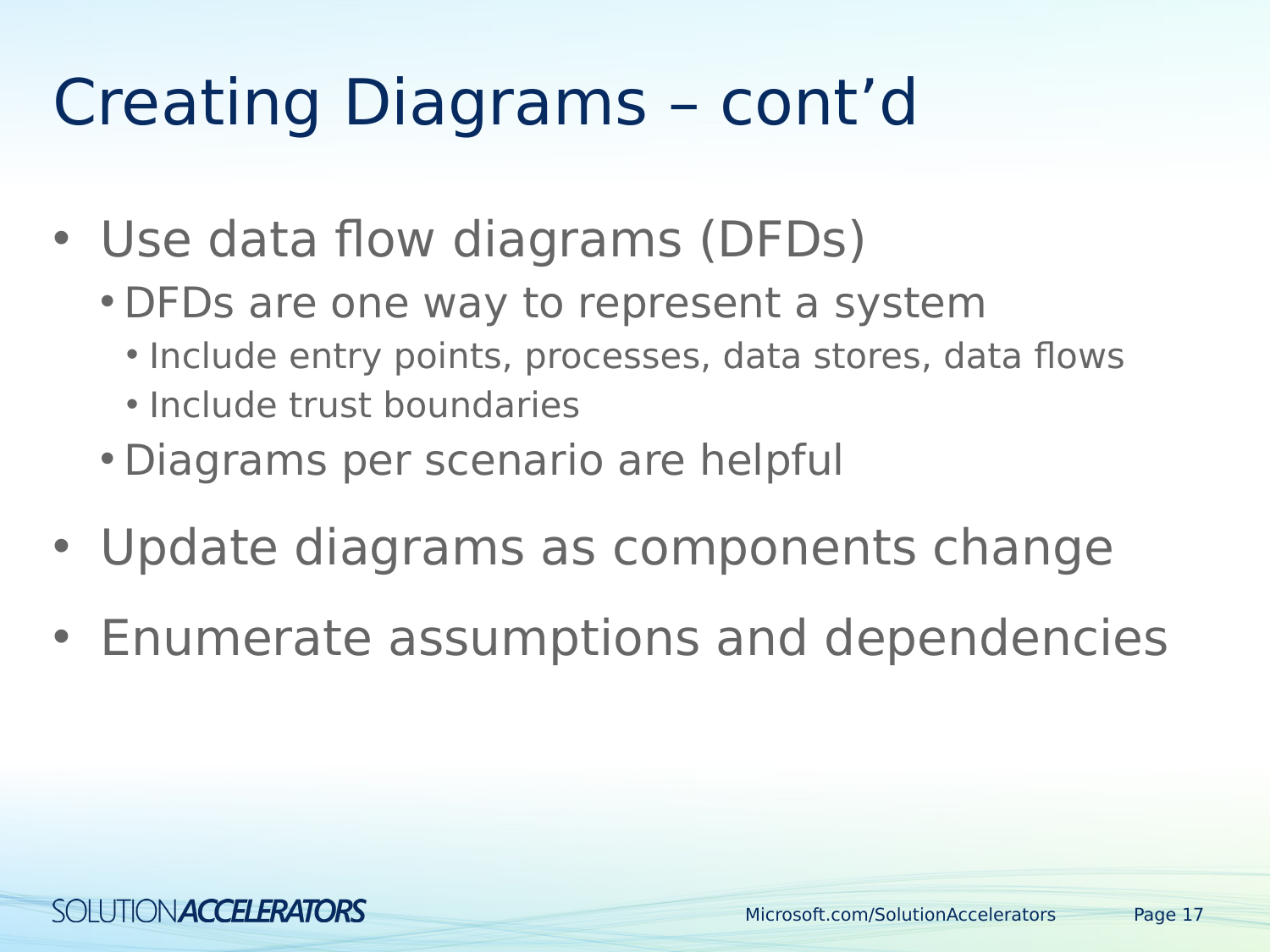

# Creating Diagrams – cont’d
Use data flow diagrams (DFDs)
DFDs are one way to represent a system
Include entry points, processes, data stores, data flows
Include trust boundaries
Diagrams per scenario are helpful
Update diagrams as components change
Enumerate assumptions and dependencies
Microsoft.com/SolutionAccelerators
Page 17